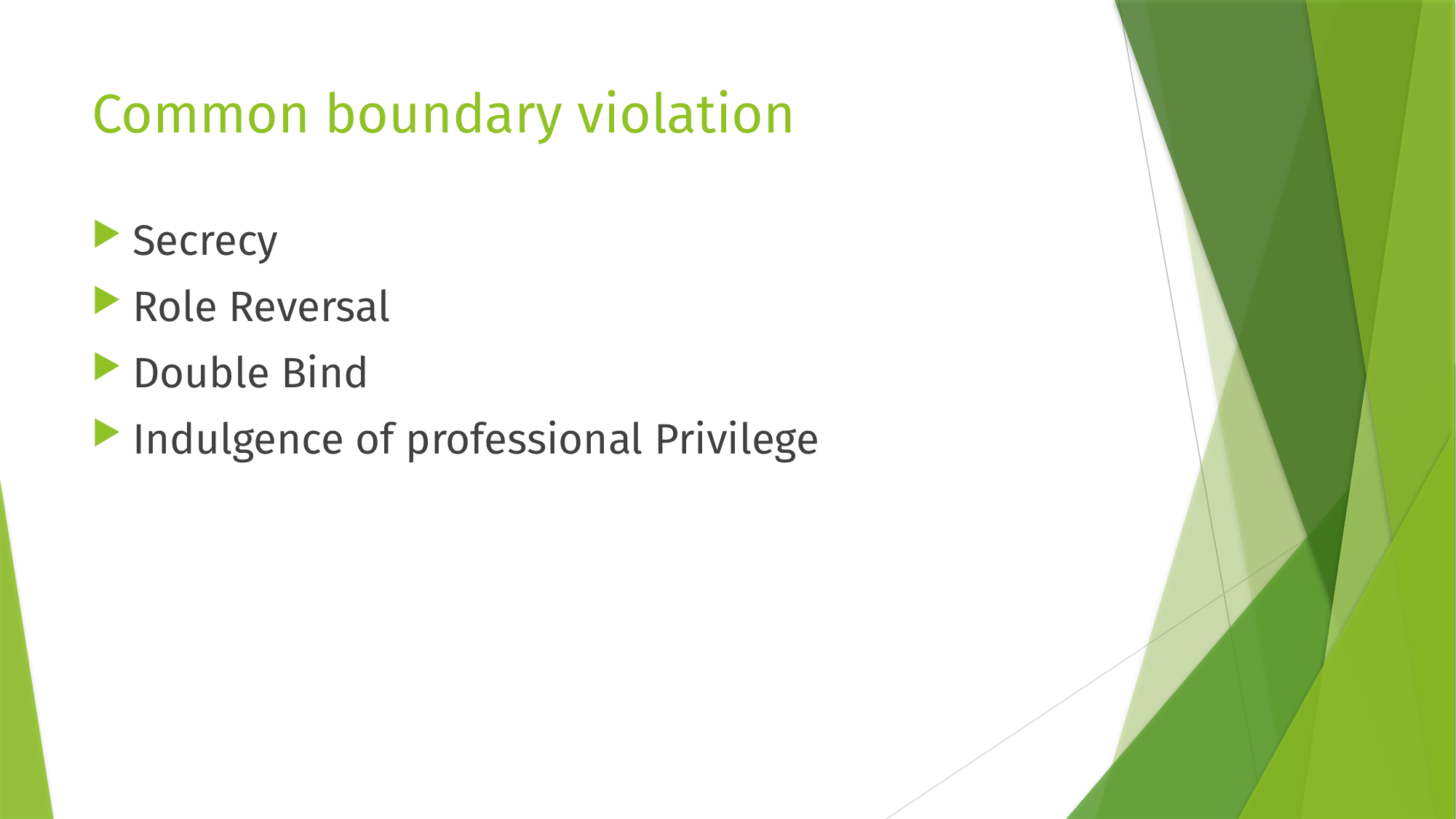

# Common boundary violation
Secrecy
Role Reversal
Double Bind
Indulgence of professional Privilege